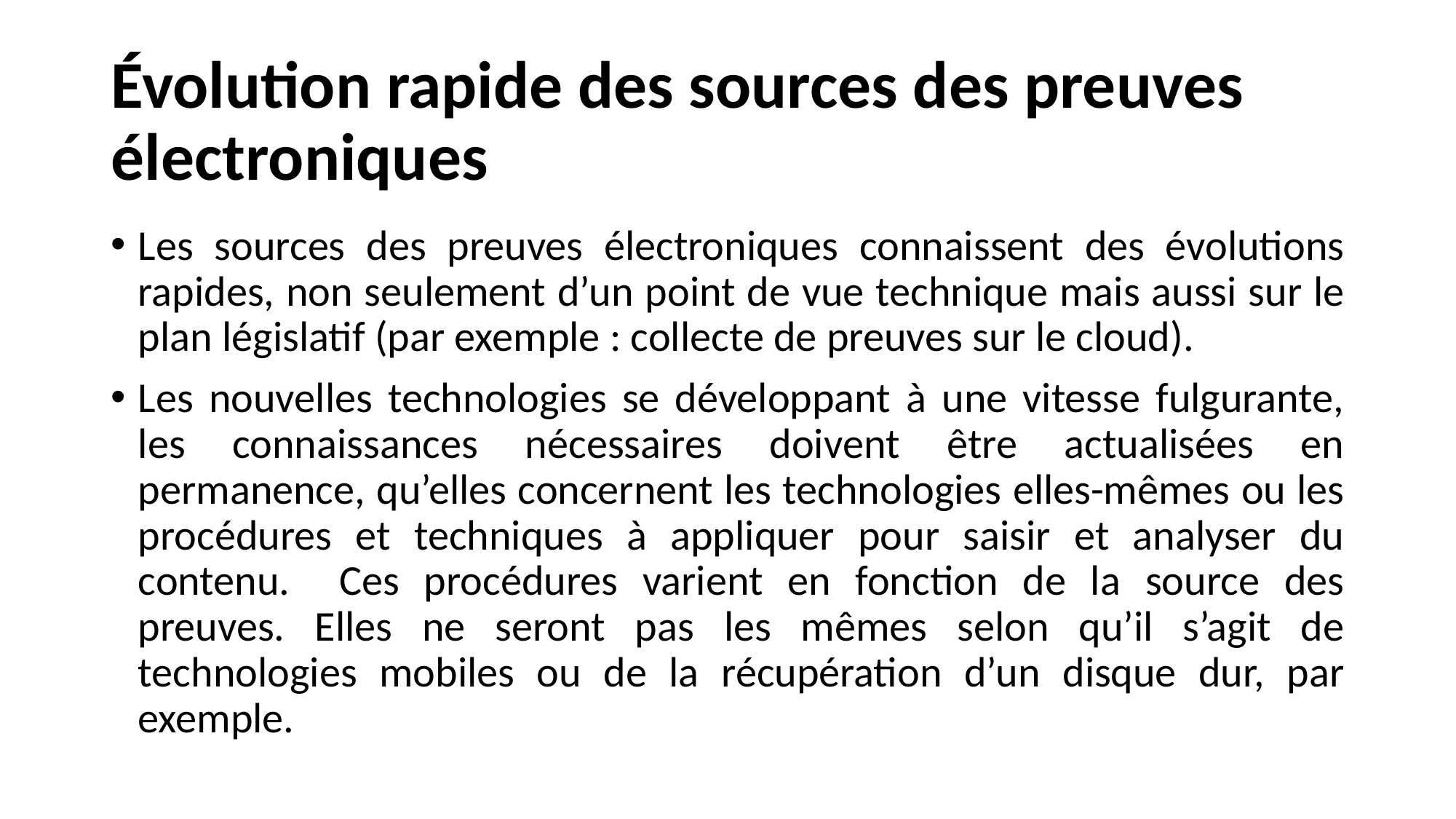

# Évolution rapide des sources des preuves électroniques
Les sources des preuves électroniques connaissent des évolutions rapides, non seulement d’un point de vue technique mais aussi sur le plan législatif (par exemple : collecte de preuves sur le cloud).
Les nouvelles technologies se développant à une vitesse fulgurante, les connaissances nécessaires doivent être actualisées en permanence, qu’elles concernent les technologies elles-mêmes ou les procédures et techniques à appliquer pour saisir et analyser du contenu.  Ces procédures varient en fonction de la source des preuves. Elles ne seront pas les mêmes selon qu’il s’agit de technologies mobiles ou de la récupération d’un disque dur, par exemple.